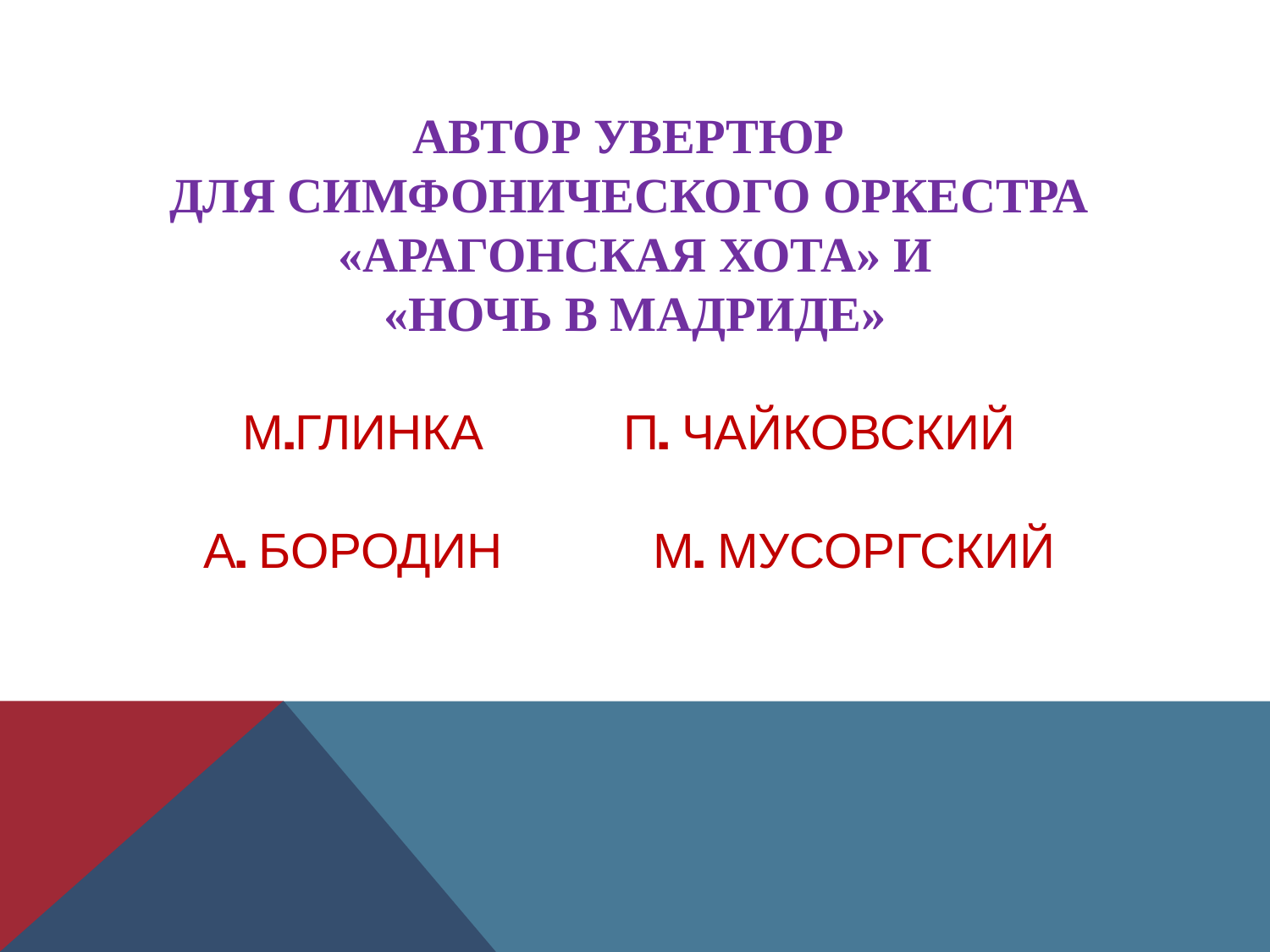

# Автор увертюр для симфонического оркестра «Арагонская хота» и «Ночь в Мадриде» М.Глинка            П. Чайковский А. Бородин             М. Мусоргский